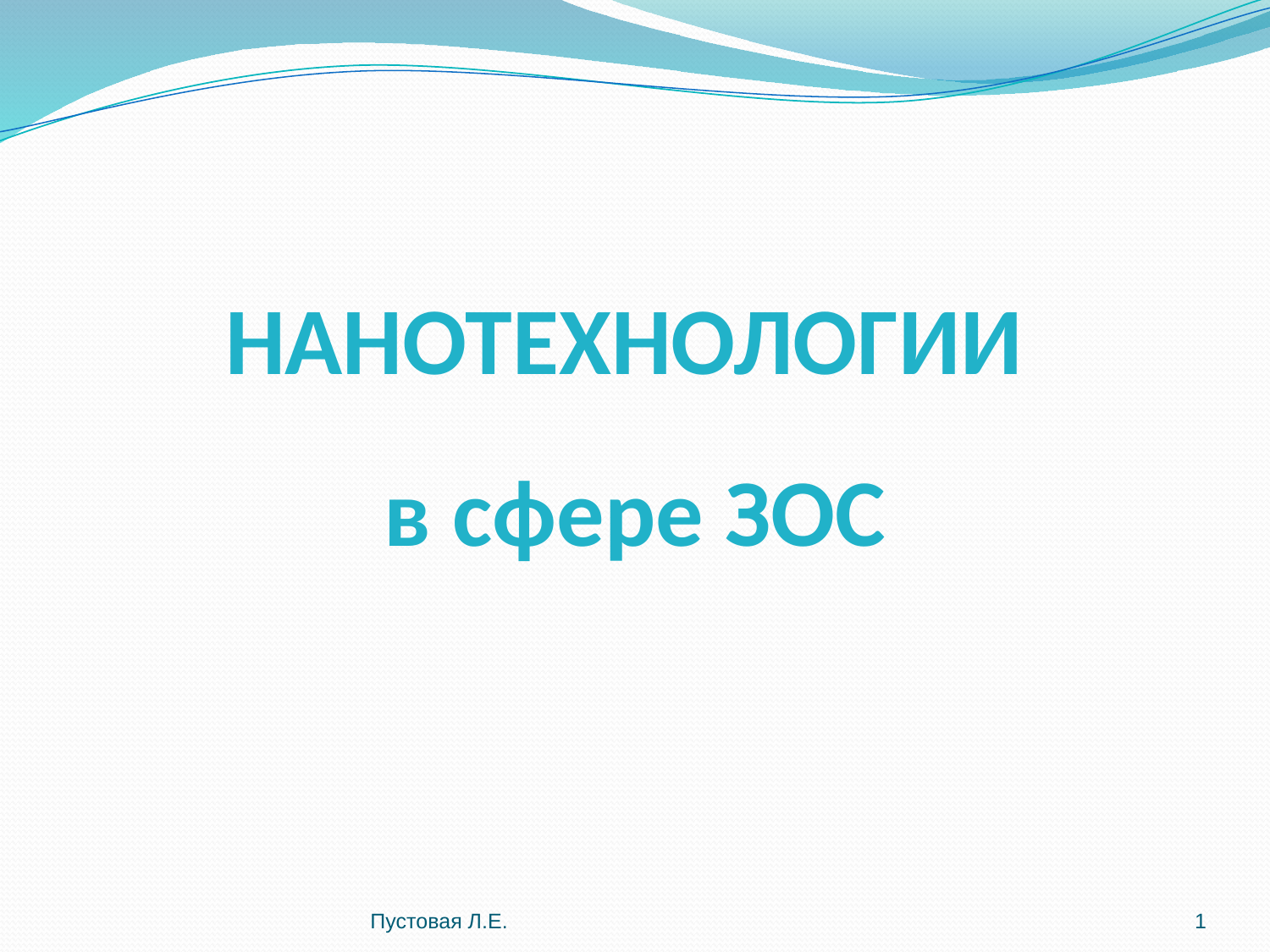

# НАНОТЕХНОЛОГИИ в сфере ЗОС
Пустовая Л.Е.
1